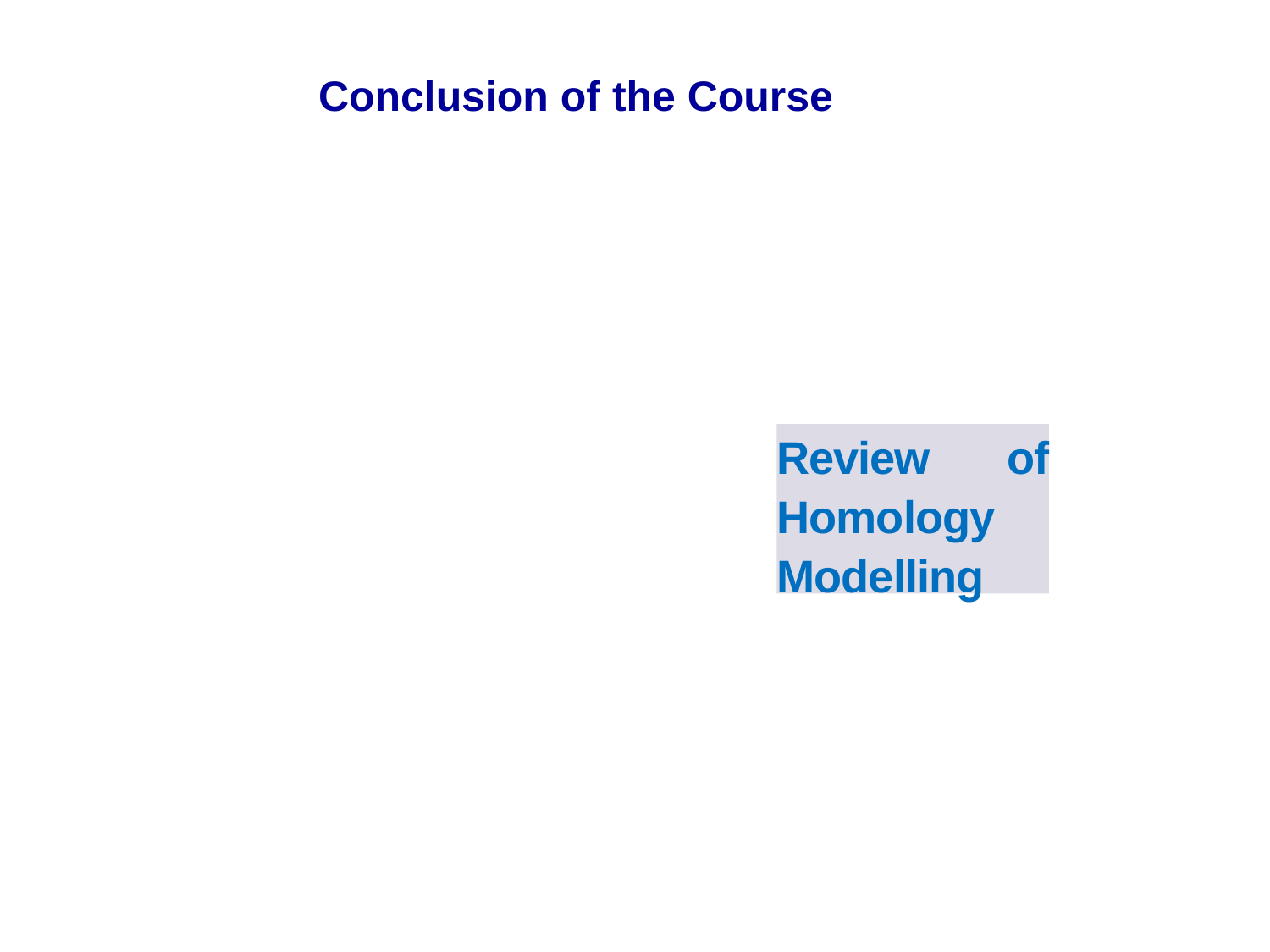

Conclusion of the Course
Review of Homology Modelling